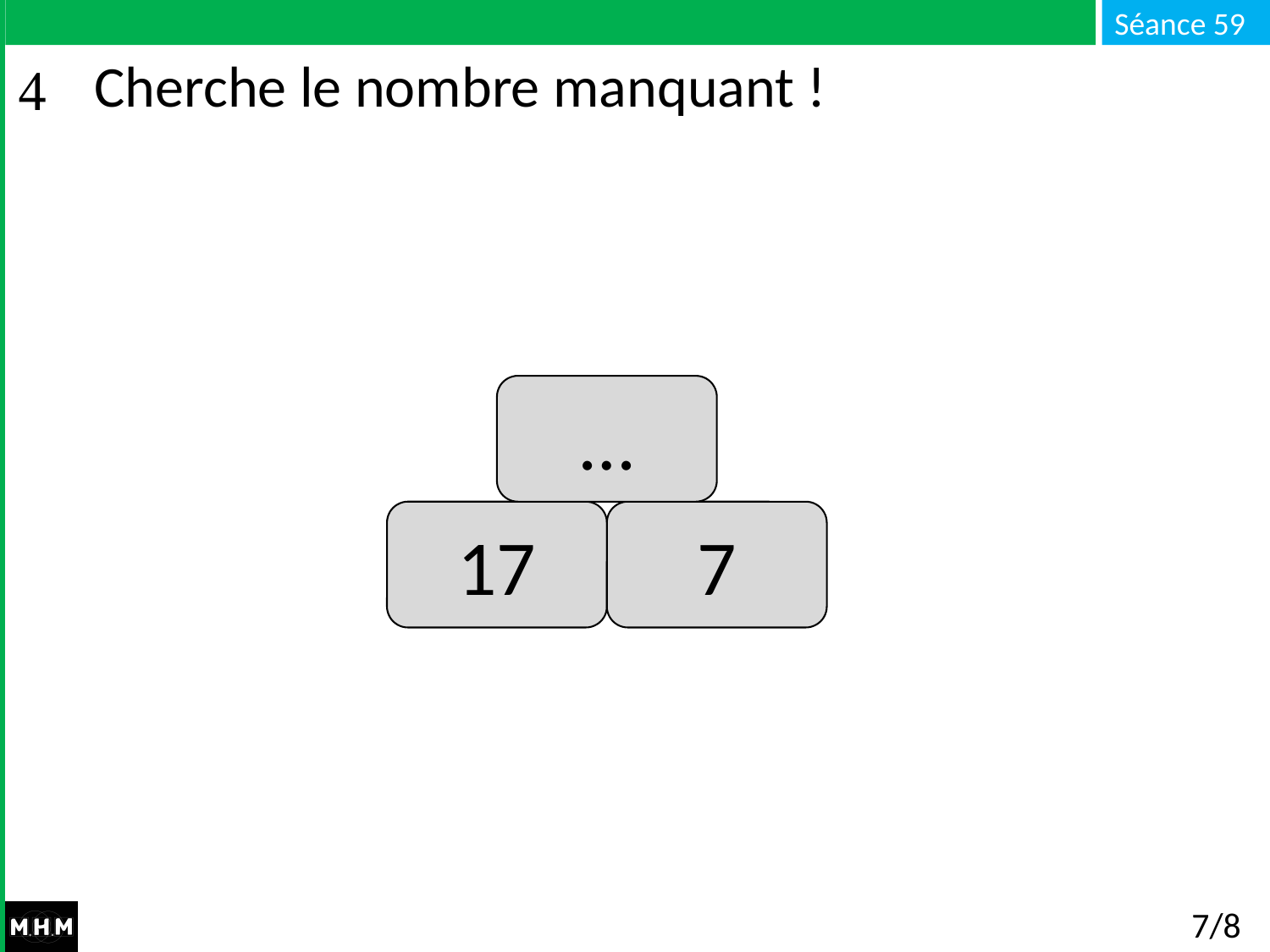

# Cherche le nombre manquant !
…
7
17
7/8